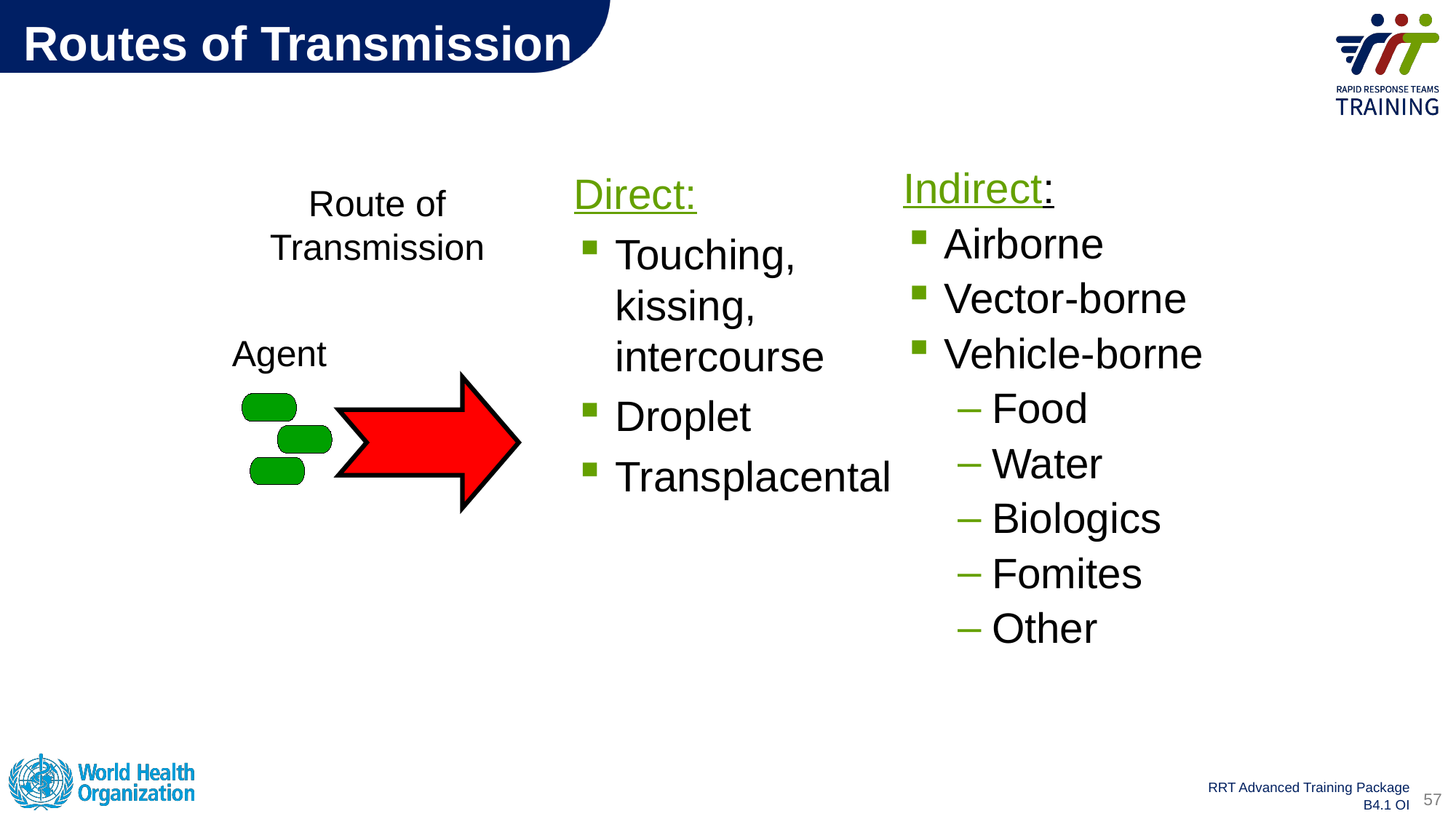

Routes of Transmission
Direct:
Touching, kissing, intercourse
Droplet
Transplacental
Indirect:
Airborne
Vector-borne
Vehicle-borne
Food
Water
Biologics
Fomites
Other
Route of Transmission
Agent